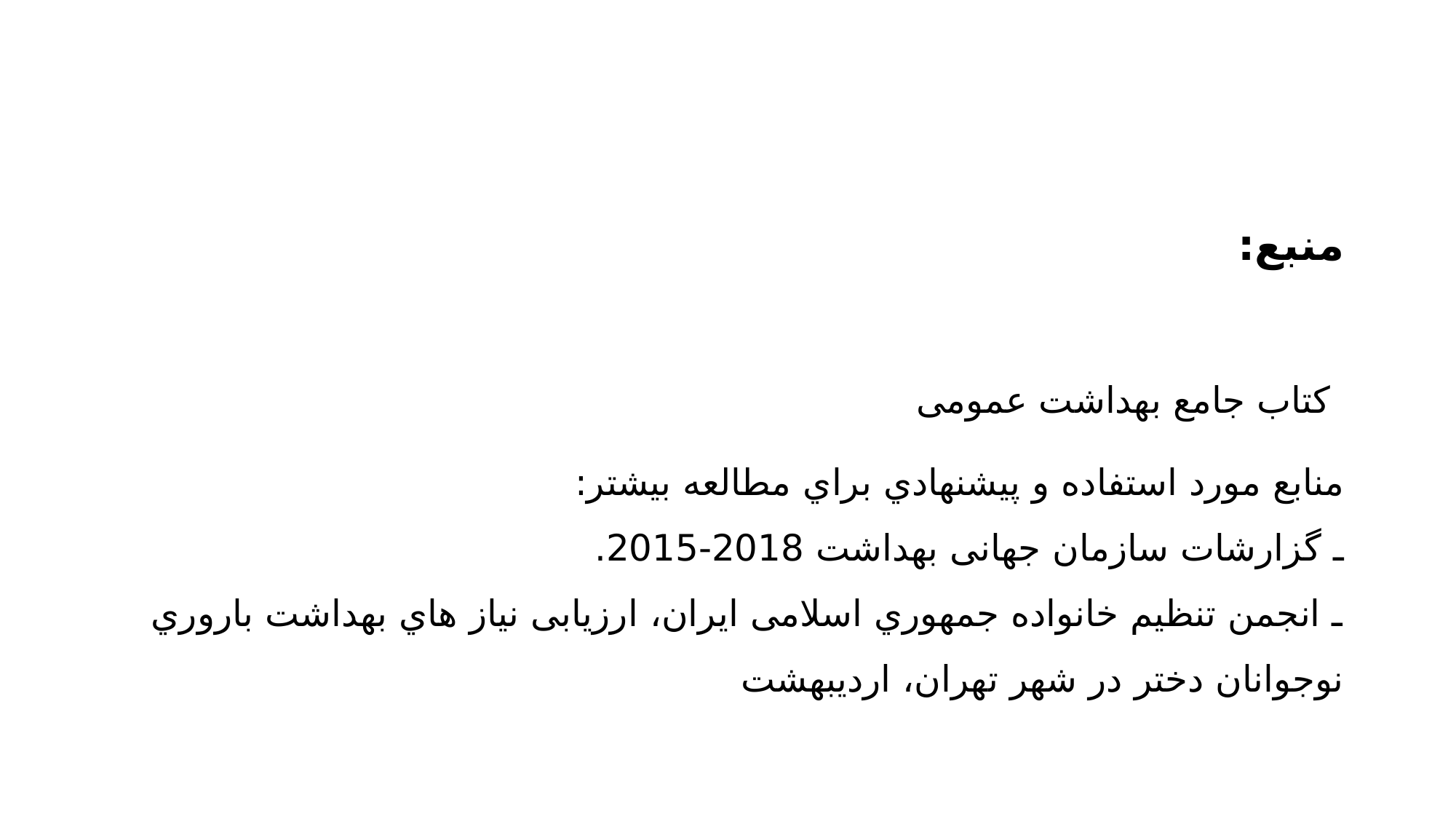

منبع:

 کتاب جامع بهداشت عمومی
منابع مورد استفاده و پیشنهادي براي مطالعه بیشتر:
ـ گزارشات سازمان جهانی بهداشت 2018-2015.
ـ انجمن تنظیم خانواده جمهوري اسلامی ایران، ارزیابی نیاز هاي بهداشت باروري نوجوانان دختر در شهر تهران، اردیبهشت